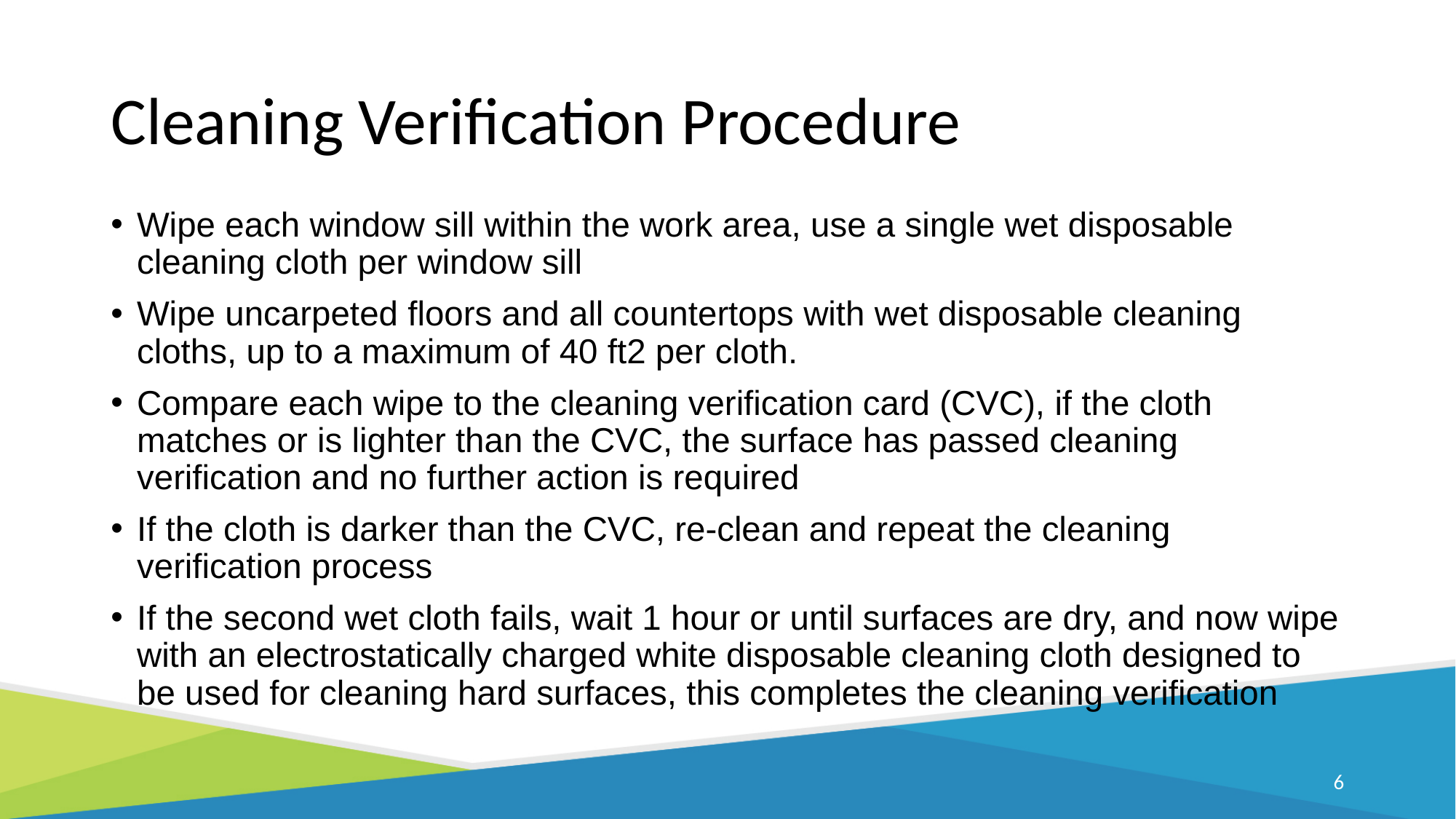

# Cleaning Verification Procedure
Wipe each window sill within the work area, use a single wet disposable cleaning cloth per window sill
Wipe uncarpeted floors and all countertops with wet disposable cleaning cloths, up to a maximum of 40 ft2 per cloth.
Compare each wipe to the cleaning verification card (CVC), if the cloth matches or is lighter than the CVC, the surface has passed cleaning verification and no further action is required
If the cloth is darker than the CVC, re-clean and repeat the cleaning verification process
If the second wet cloth fails, wait 1 hour or until surfaces are dry, and now wipe with an electrostatically charged white disposable cleaning cloth designed to be used for cleaning hard surfaces, this completes the cleaning verification

6